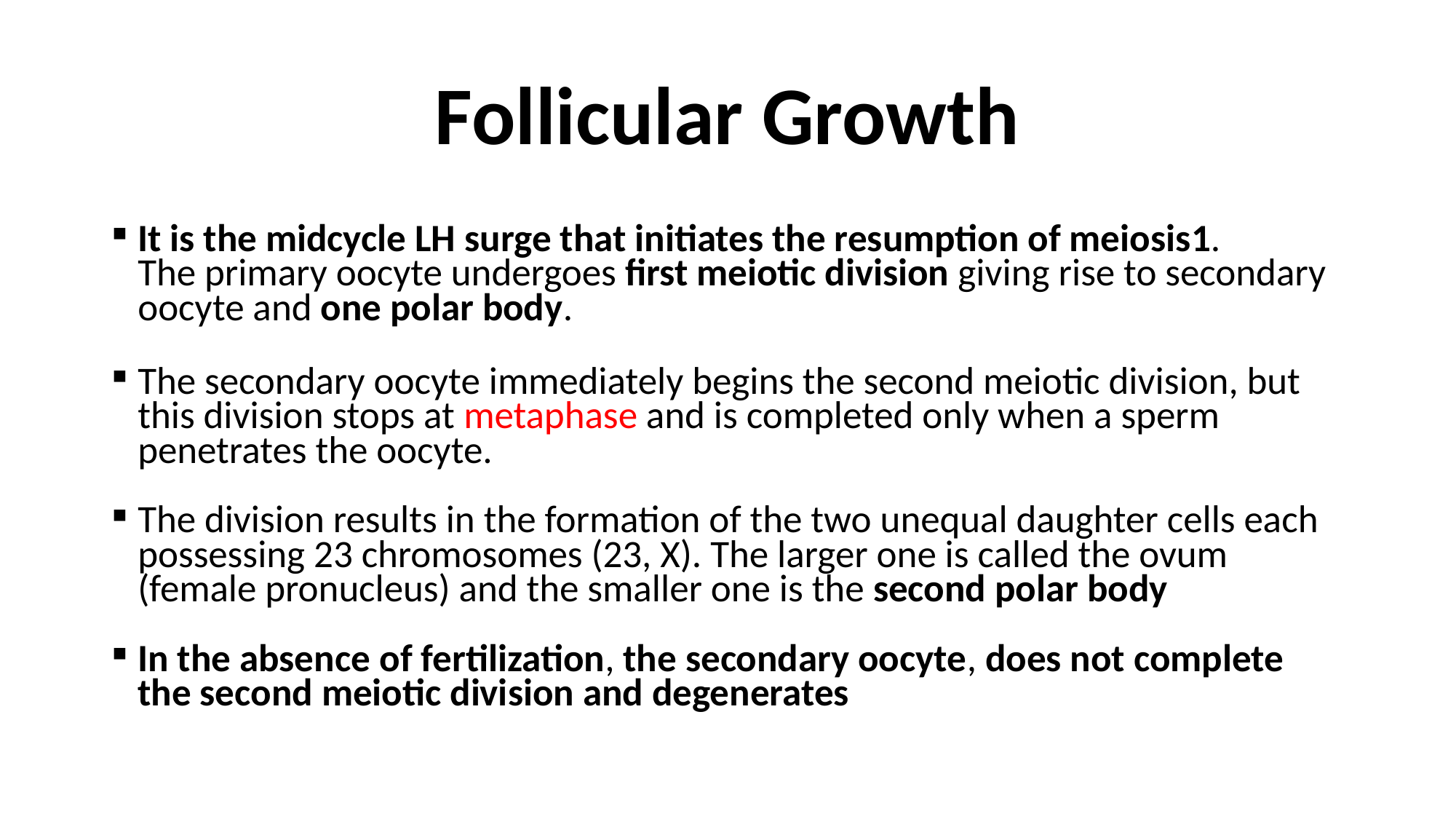

# Follicular Growth
It is the midcycle LH surge that initiates the resumption of meiosis­1.
The primary oocyte undergoes first meiotic division giving rise to secondary oocyte and one polar body.
The secondary oocyte immediately begins the second meiotic division, but this division stops at metaphase and is completed only when a sperm penetrates the oocyte.

The division results in the formation of the two unequal daughter cells each possessing 23 chromosomes (23, X). The larger one is called the ovum (female pronucleus) and the smaller one is the second polar body

In the absence of fertilization, the secondary oocyte, does not complete the second meiotic division and degenerates